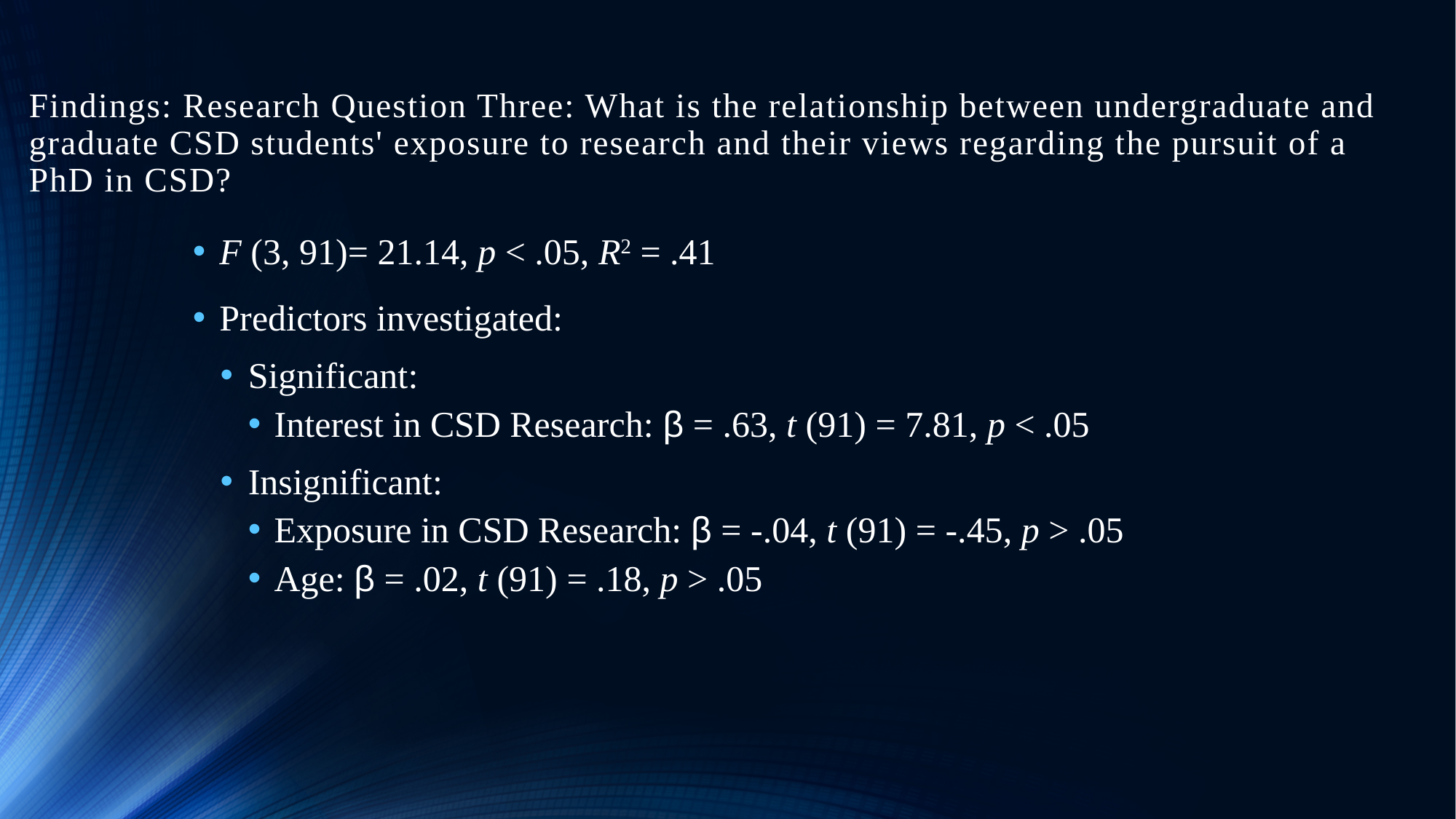

# Findings: Research Question Three: What is the relationship between undergraduate and graduate CSD students' exposure to research and their views regarding the pursuit of a PhD in CSD?
F (3, 91)= 21.14, p < .05, R2 = .41
Predictors investigated:
Significant:
Interest in CSD Research: β = .63, t (91) = 7.81, p < .05
Insignificant:
Exposure in CSD Research: β = -.04, t (91) = -.45, p > .05
Age: β = .02, t (91) = .18, p > .05